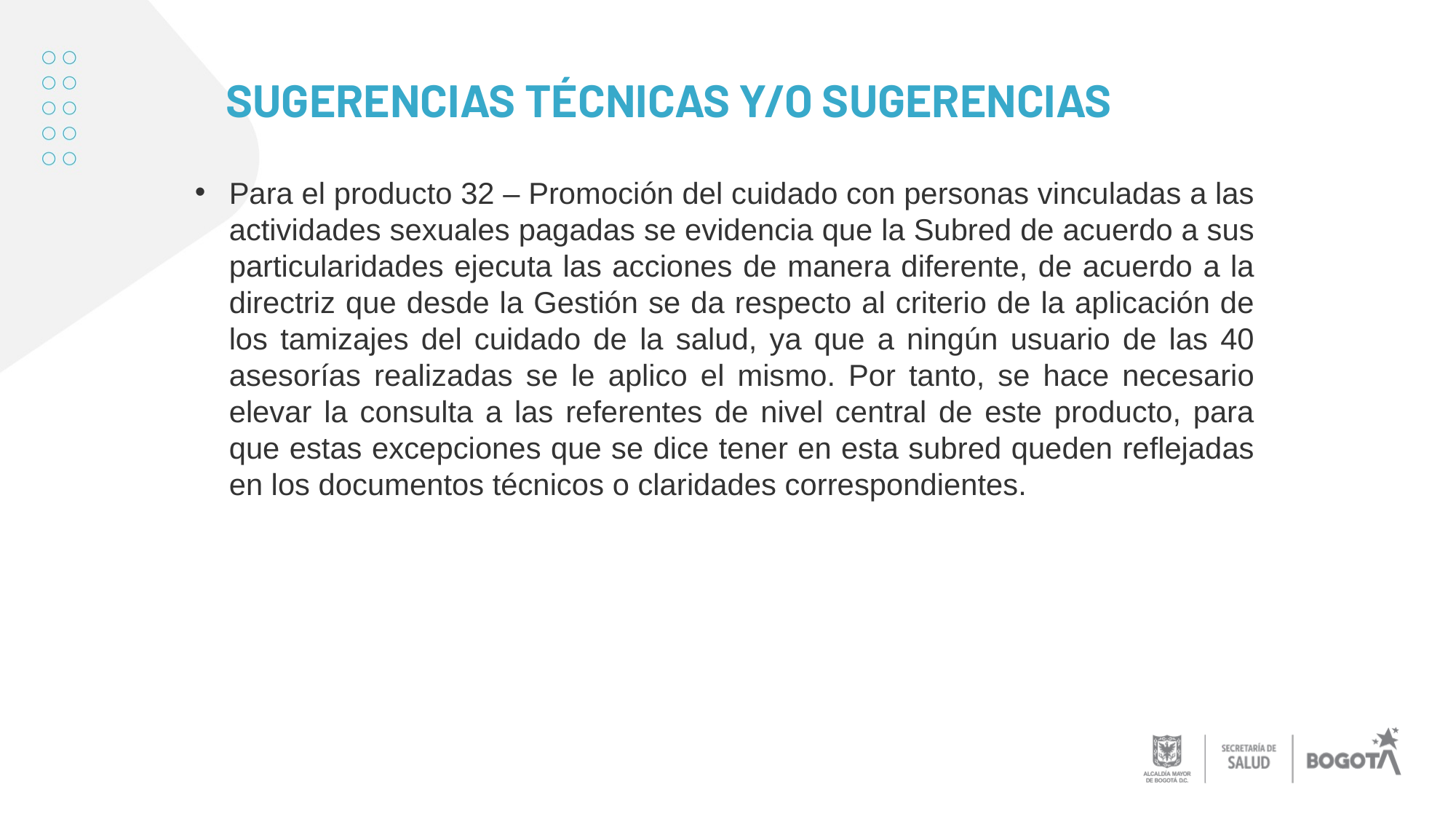

# SUGERENCIAS TÉCNICAS Y/O SUGERENCIAS

Para el producto 32 – Promoción del cuidado con personas vinculadas a las actividades sexuales pagadas se evidencia que la Subred de acuerdo a sus particularidades ejecuta las acciones de manera diferente, de acuerdo a la directriz que desde la Gestión se da respecto al criterio de la aplicación de los tamizajes del cuidado de la salud, ya que a ningún usuario de las 40 asesorías realizadas se le aplico el mismo. Por tanto, se hace necesario elevar la consulta a las referentes de nivel central de este producto, para que estas excepciones que se dice tener en esta subred queden reflejadas en los documentos técnicos o claridades correspondientes.